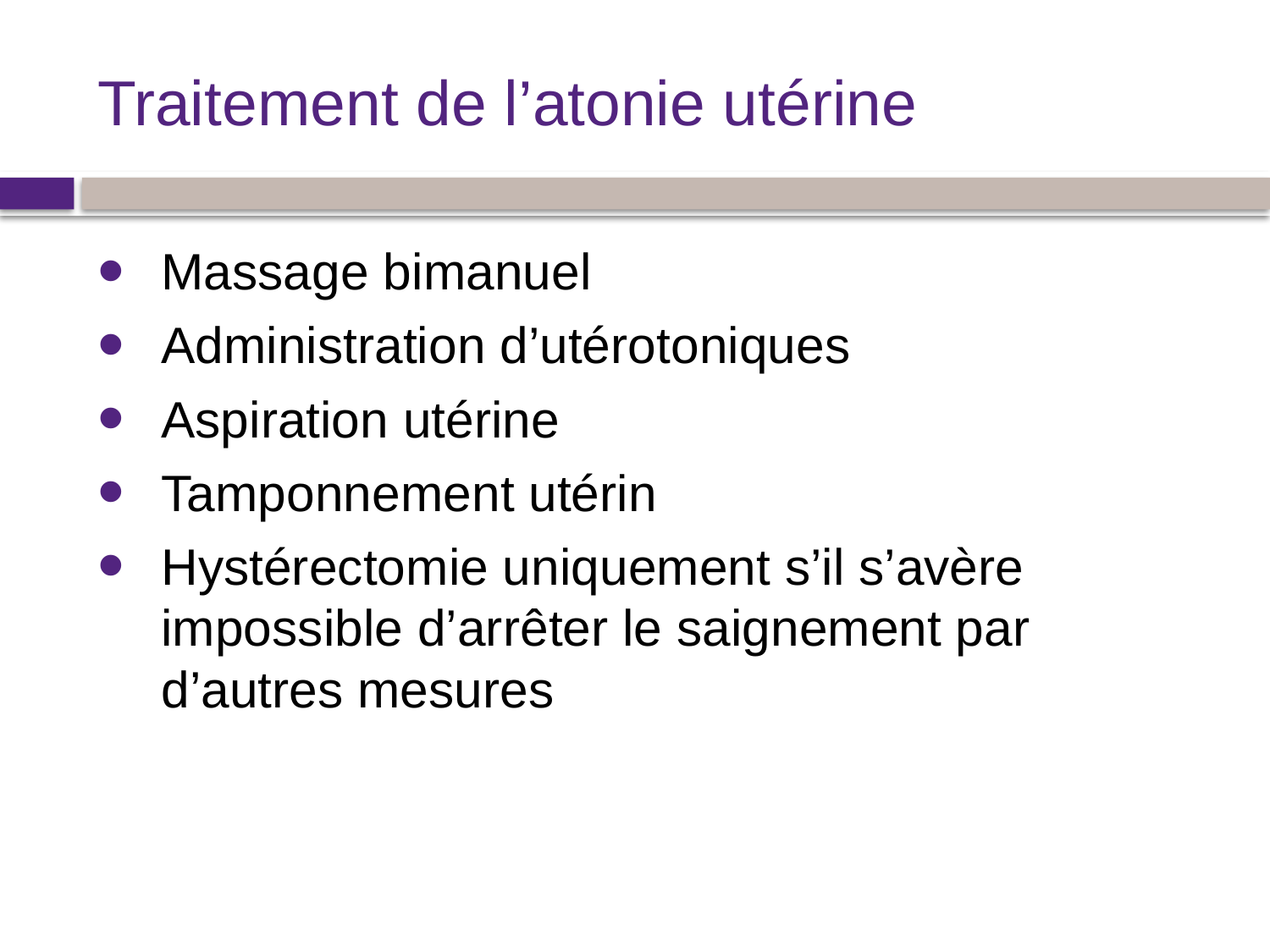

# Traitement de l’atonie utérine
Massage bimanuel
Administration d’utérotoniques
Aspiration utérine
Tamponnement utérin
Hystérectomie uniquement s’il s’avère impossible d’arrêter le saignement par d’autres mesures